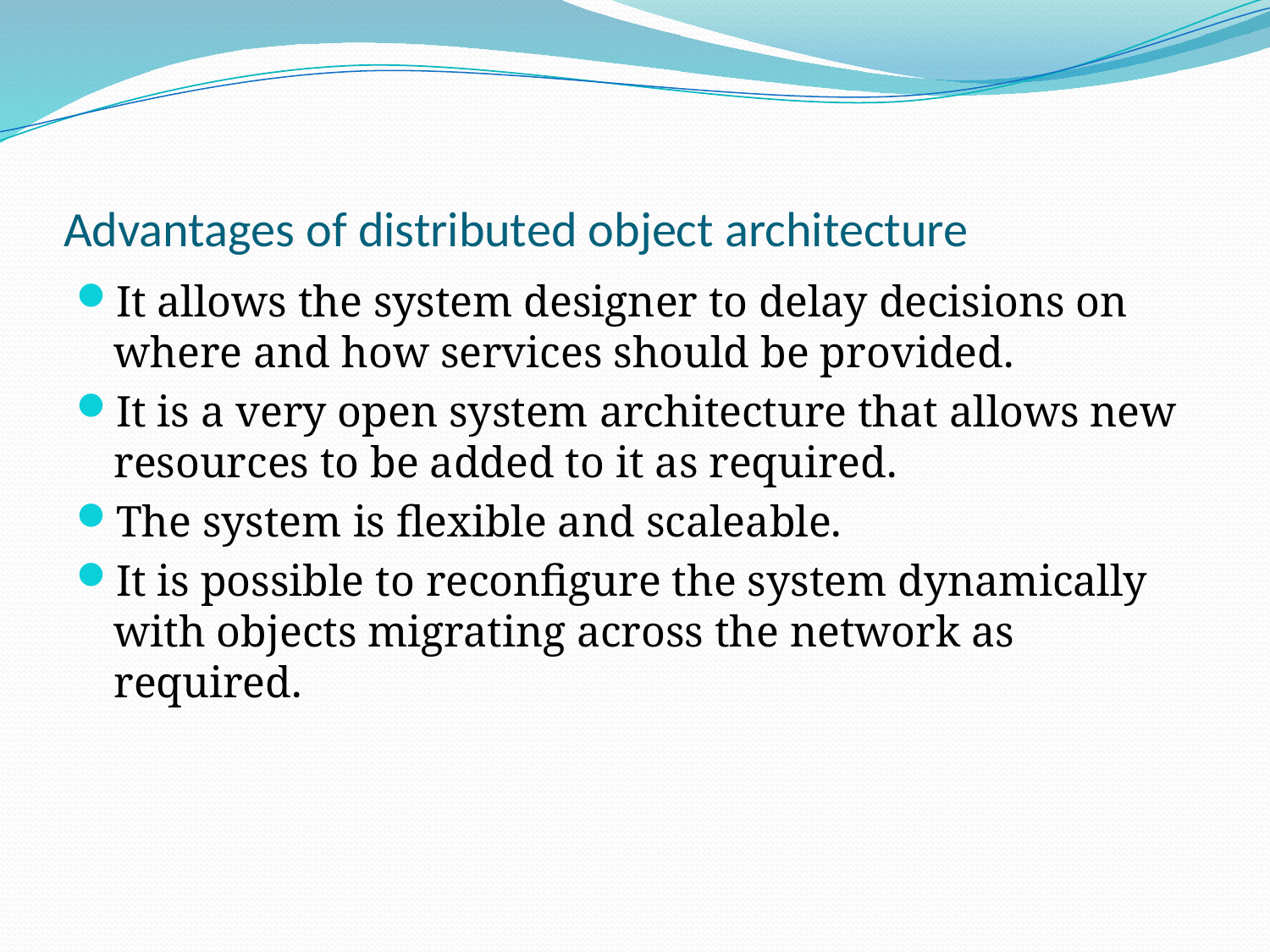

# Advantages of distributed object architecture
It allows the system designer to delay decisions on where and how services should be provided.
It is a very open system architecture that allows new resources to be added to it as required.
The system is flexible and scaleable.
It is possible to reconfigure the system dynamically with objects migrating across the network as required.